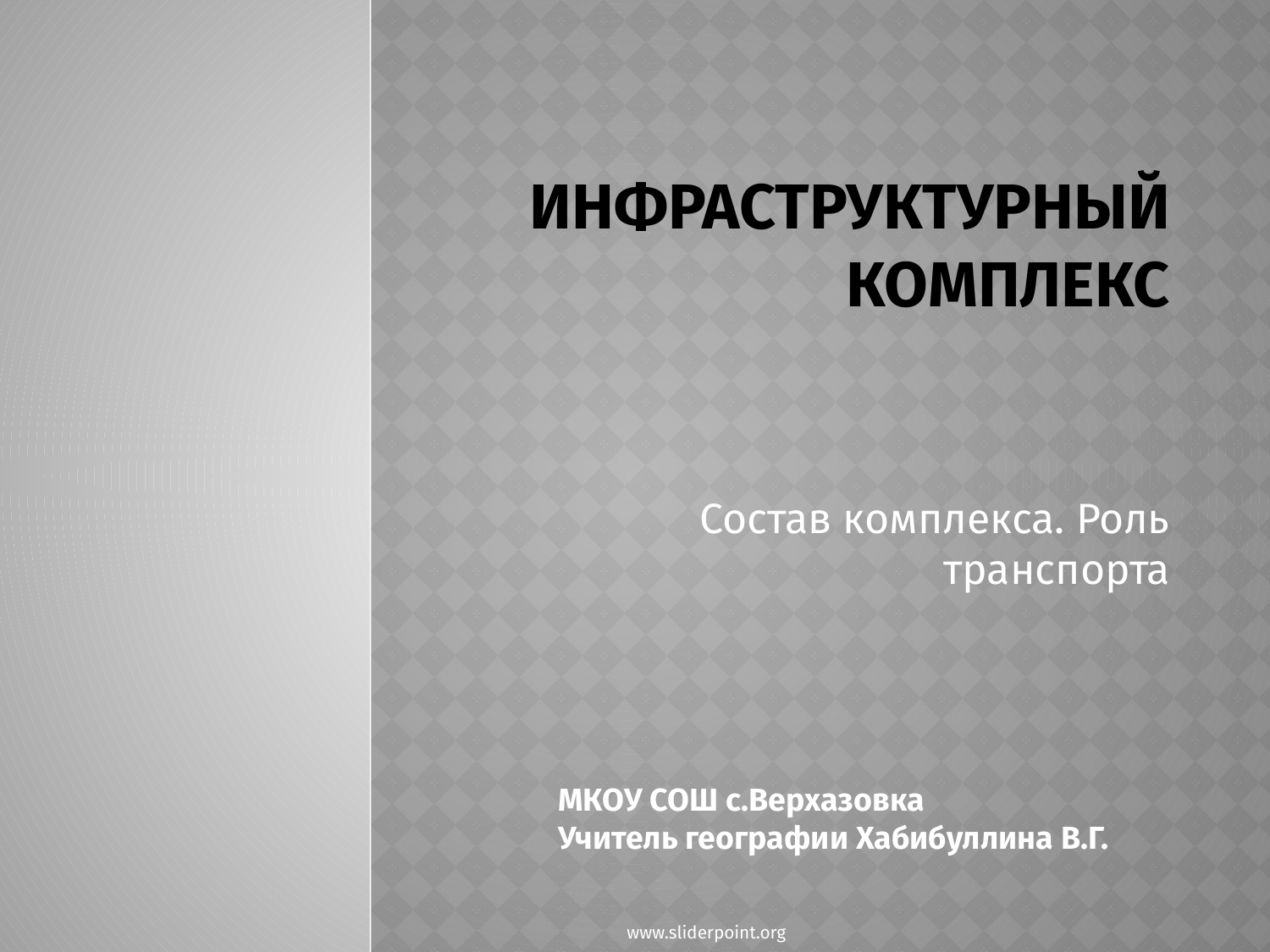

# Инфраструктурный комплекс
Состав комплекса. Роль транспорта
МКОУ СОШ с.Верхазовка
Учитель географии Хабибуллина В.Г.
www.sliderpoint.org